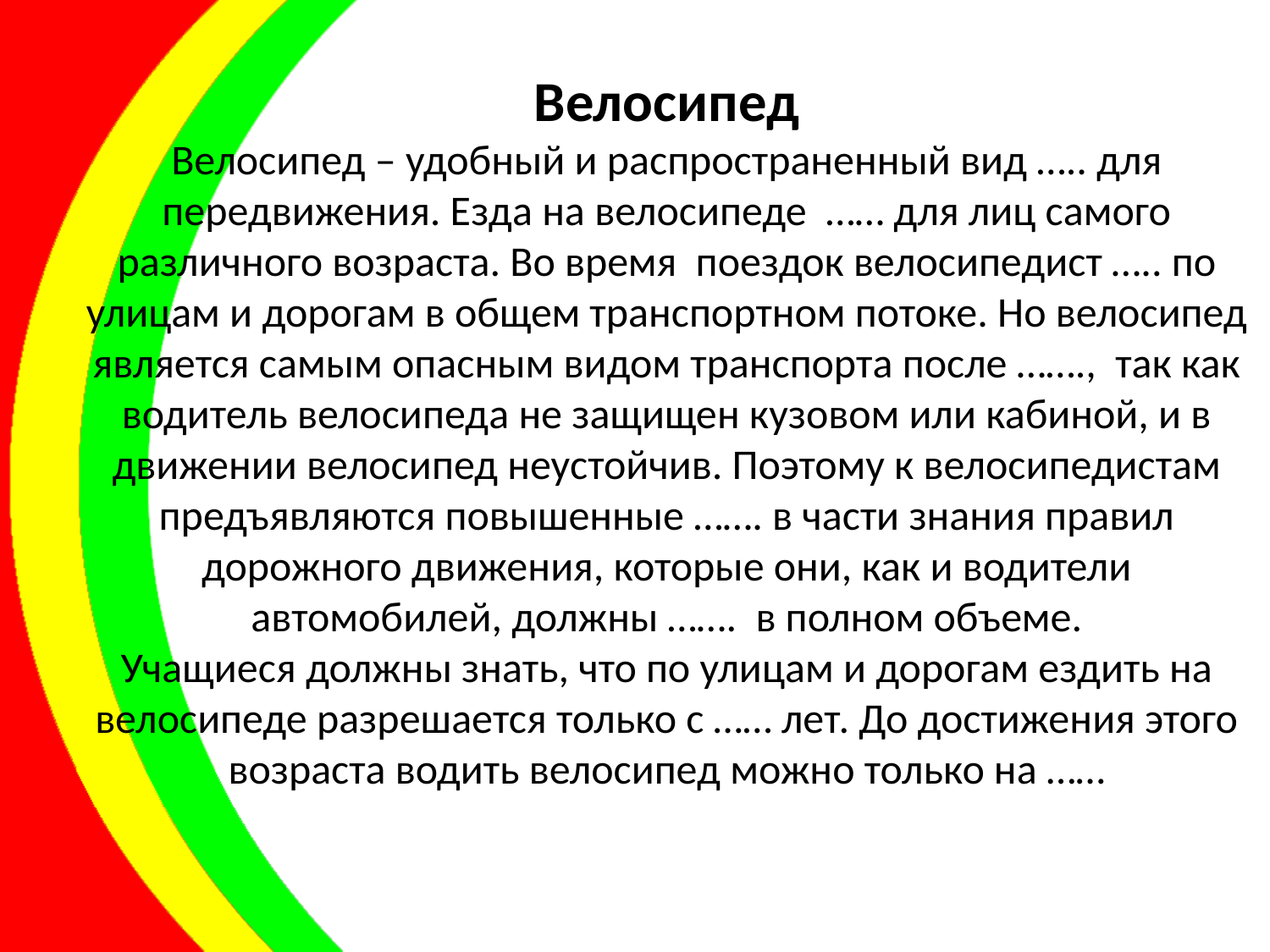

# Велосипед Велосипед – удобный и распространенный вид ….. для передвижения. Езда на велосипеде  …… для лиц самого различного возраста. Во время  поездок велосипедист ….. по улицам и дорогам в общем транспортном потоке. Но велосипед является самым опасным видом транспорта после …….,  так как водитель велосипеда не защищен кузовом или кабиной, и в движении велосипед неустойчив. Поэтому к велосипедистам предъявляются повышенные ……. в части знания правил дорожного движения, которые они, как и водители автомобилей, должны …….  в полном объеме. Учащиеся должны знать, что по улицам и дорогам ездить на велосипеде разрешается только с …… лет. До достижения этого возраста водить велосипед можно только на ……